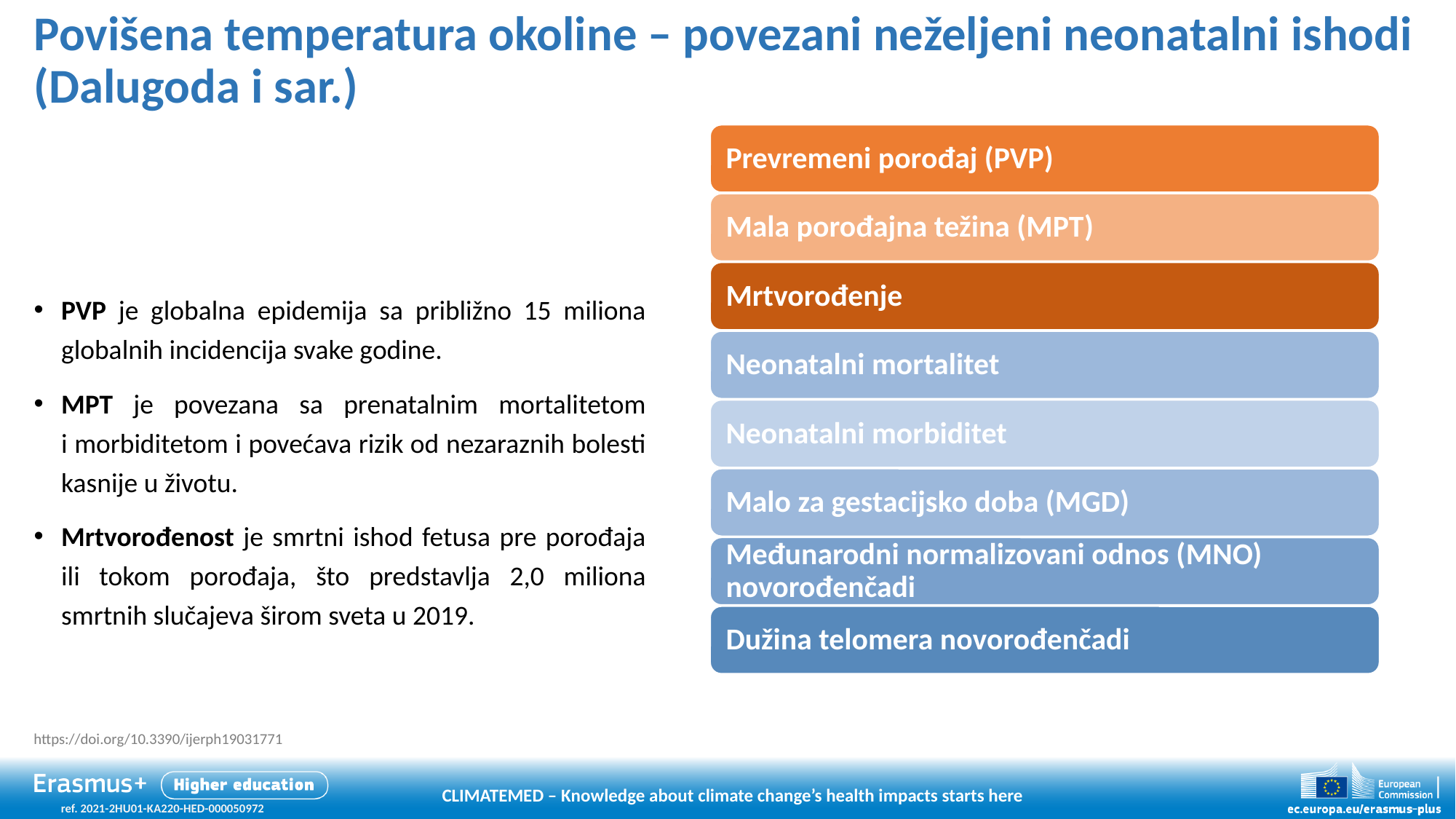

# Povišena temperatura okoline – povezani neželjeni neonatalni ishodi (Dalugoda i sar.)
Prevremeni porođaj (PVP)
Mala porođajna težina (MPT)
Mrtvorođenje
Neonatalni mortalitet
Neonatalni morbiditet
Malo za gestacijsko doba (MGD)
Međunarodni normalizovani odnos (MNO) novorođenčadi
Dužina telomera novorođenčadi
PVP je globalna epidemija sa približno 15 miliona globalnih incidencija svake godine.
MPT je povezana sa prenatalnim mortalitetom
i morbiditetom i povećava rizik od nezaraznih bolesti kasnije u životu.
Mrtvorođenost je smrtni ishod fetusa pre porođaja ili tokom porođaja, što predstavlja 2,0 miliona smrtnih slučajeva širom sveta u 2019.
https://doi.org/10.3390/ijerph19031771